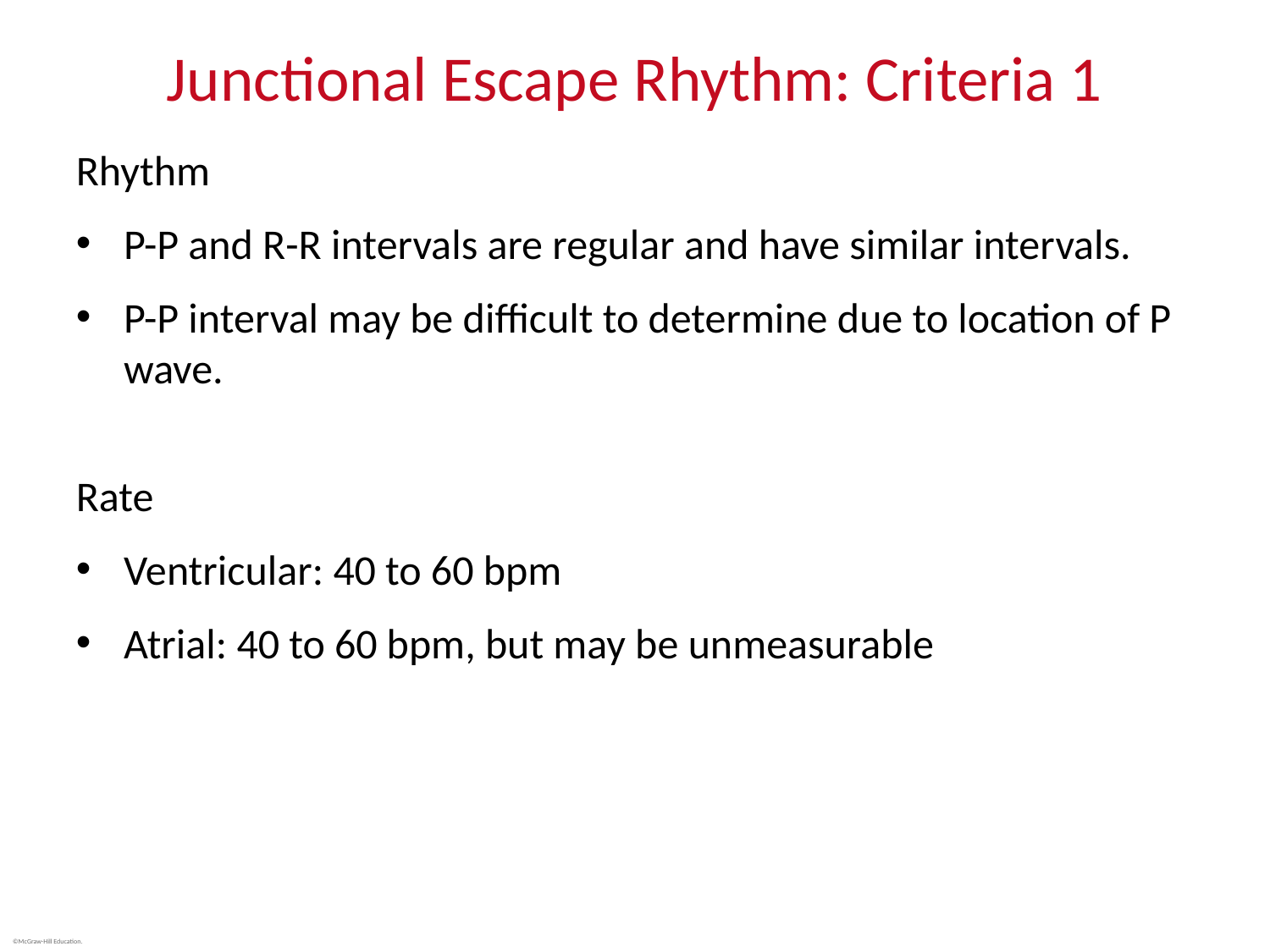

# Junctional Escape Rhythm: Criteria 1
Rhythm
P-P and R-R intervals are regular and have similar intervals.
P-P interval may be difficult to determine due to location of P wave.
Rate
Ventricular: 40 to 60 bpm
Atrial: 40 to 60 bpm, but may be unmeasurable